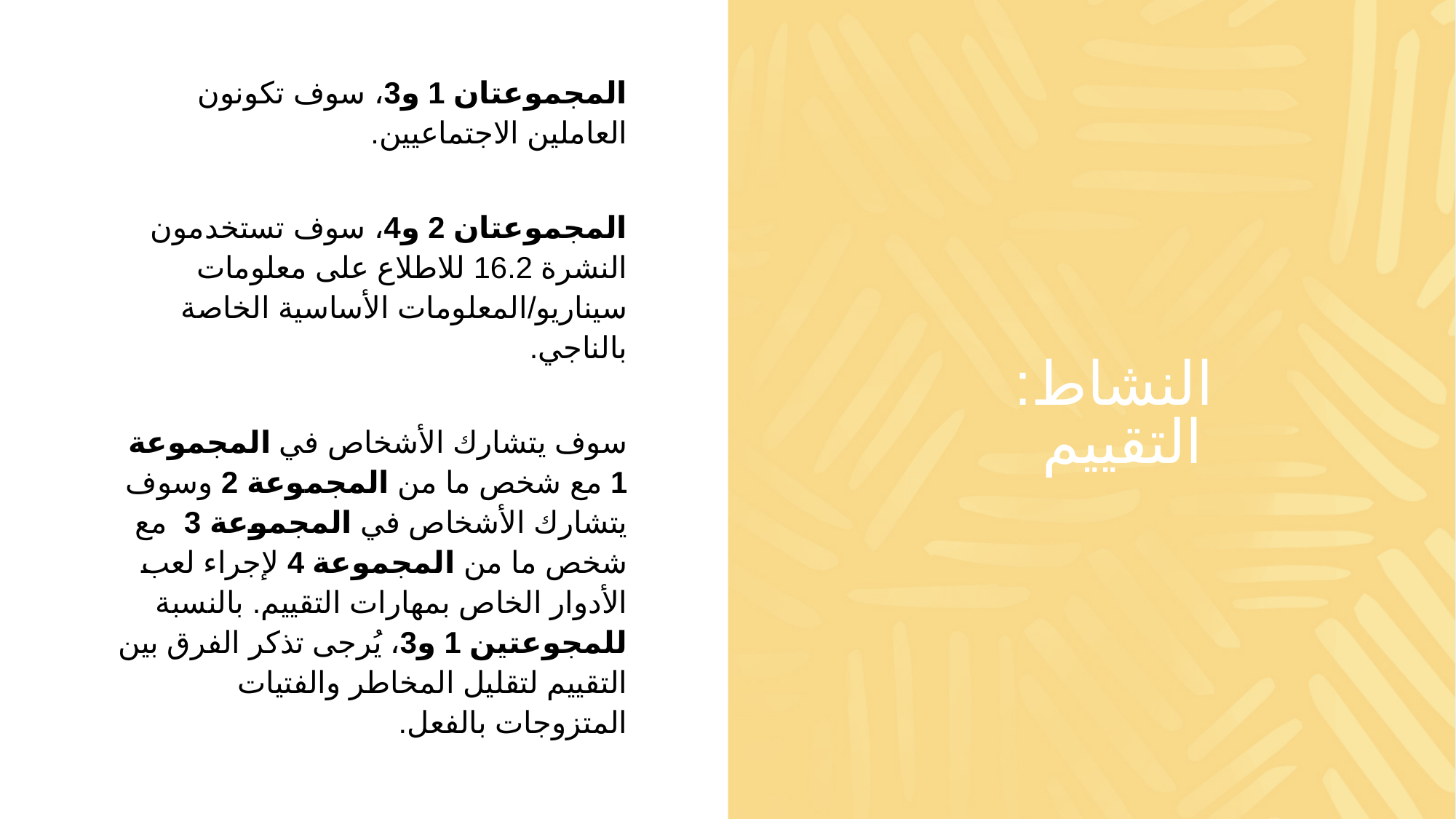

المجموعتان 1 و3، سوف تكونون  العاملين الاجتماعيين.
المجموعتان 2 و4، سوف تستخدمون النشرة 16.2 للاطلاع على معلومات سيناريو/المعلومات الأساسية الخاصة بالناجي.
سوف يتشارك الأشخاص في المجموعة 1 مع شخص ما من المجموعة 2 وسوف يتشارك الأشخاص في المجموعة 3  مع شخص ما من المجموعة 4 لإجراء لعب الأدوار الخاص بمهارات التقييم. بالنسبة للمجوعتين 1 و3، يُرجى تذكر الفرق بين التقييم لتقليل المخاطر والفتيات المتزوجات بالفعل.
# النشاط: التقييم